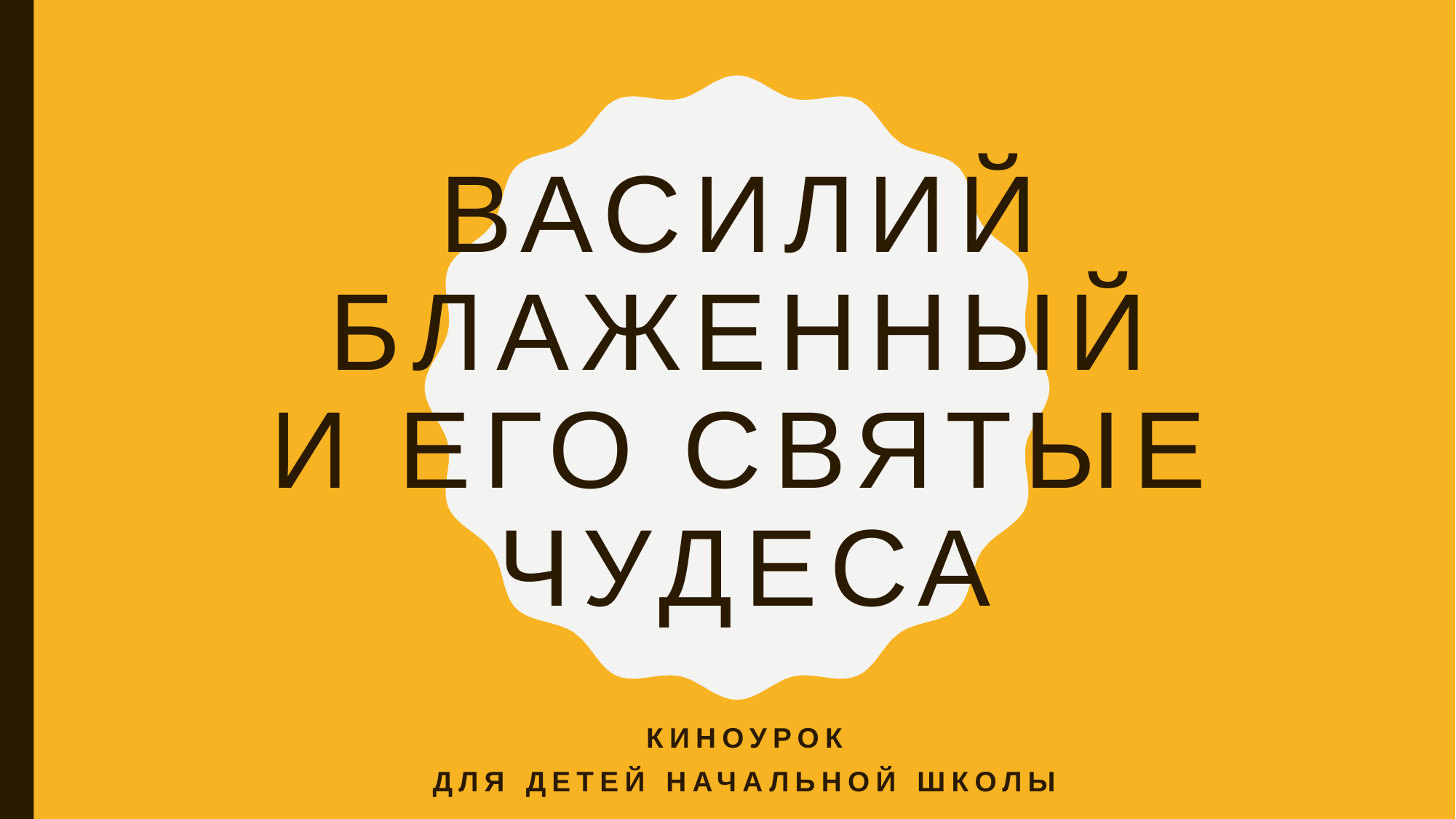

# Василий блаженный и его святые чудеса
Киноурок
Для детей начальной школы